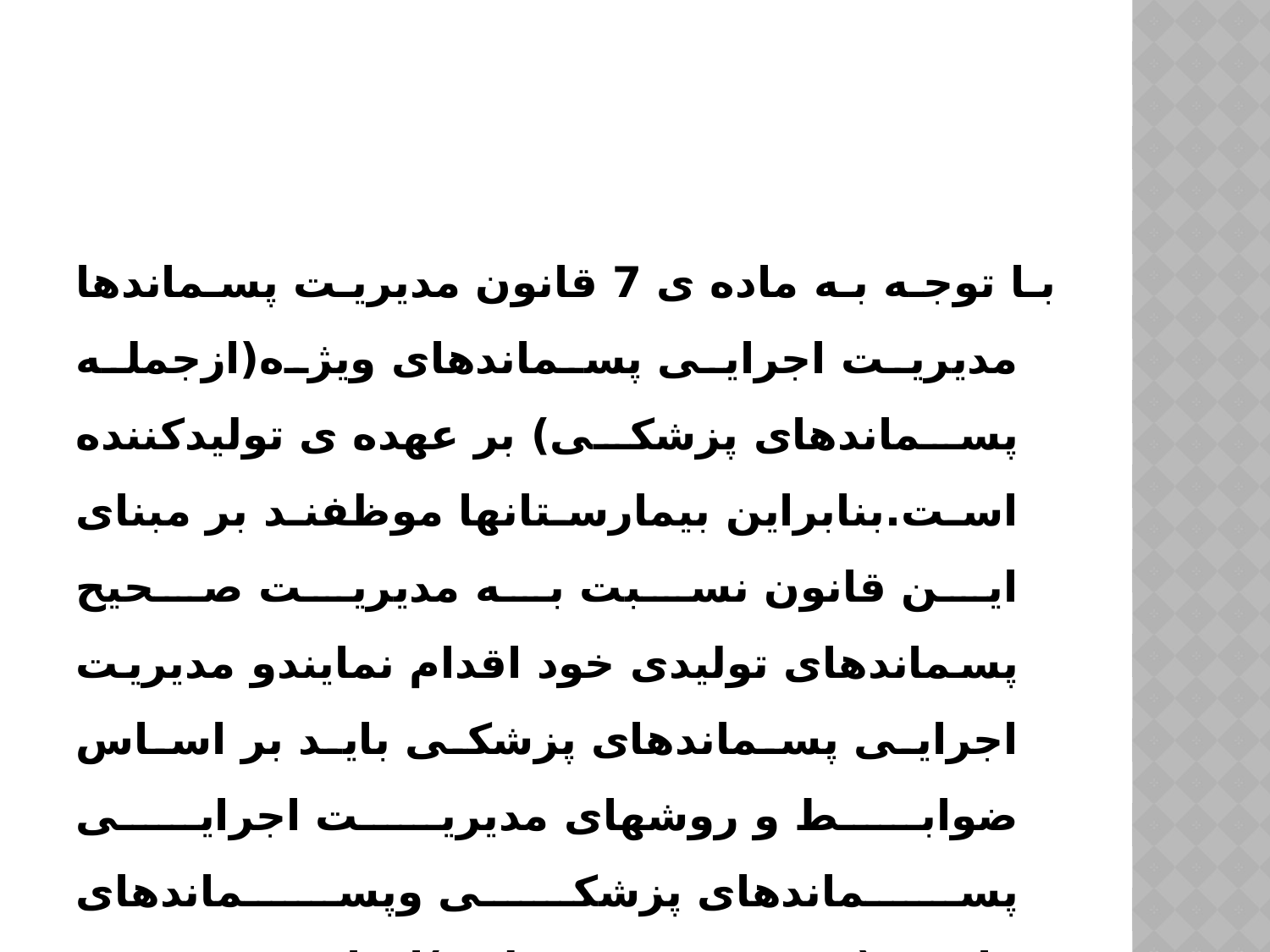

با توجه به ماده ی 7 قانون مدیریت پسماندها مدیریت اجرایی پسماندهای ویژه(ازجمله پسماندهای پزشکی) بر عهده ی تولیدکننده است.بنابراین بیمارستانها موظفند بر مبنای این قانون نسبت به مدیریت صحیح پسماندهای تولیدی خود اقدام نمایندو مدیریت اجرایی پسماندهای پزشکی باید بر اساس ضوابط و روشهای مدیریت اجرایی پسماندهای پزشکی وپسماندهای وابسته( مصوبه هیئت دولت )انجام شود .